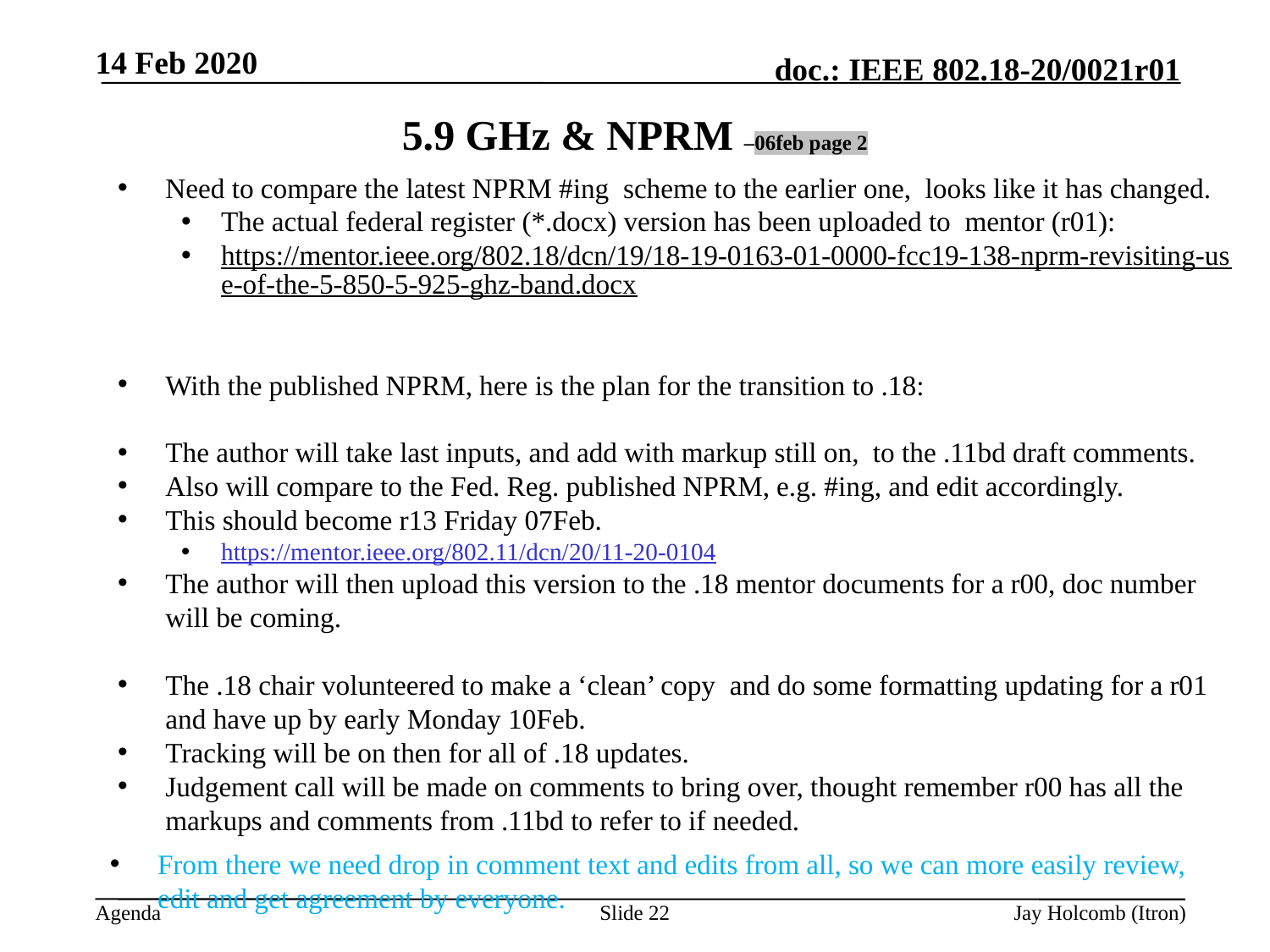

14 Feb 2020
# 5.9 GHz & NPRM –06feb page 2
Need to compare the latest NPRM #ing  scheme to the earlier one,  looks like it has changed.
The actual federal register (*.docx) version has been uploaded to  mentor (r01):
https://mentor.ieee.org/802.18/dcn/19/18-19-0163-01-0000-fcc19-138-nprm-revisiting-use-of-the-5-850-5-925-ghz-band.docx

With the published NPRM, here is the plan for the transition to .18:

The author will take last inputs, and add with markup still on,  to the .11bd draft comments.
Also will compare to the Fed. Reg. published NPRM, e.g. #ing, and edit accordingly.
This should become r13 Friday 07Feb.
https://mentor.ieee.org/802.11/dcn/20/11-20-0104
The author will then upload this version to the .18 mentor documents for a r00, doc number will be coming.

The .18 chair volunteered to make a ‘clean’ copy  and do some formatting updating for a r01 and have up by early Monday 10Feb.
Tracking will be on then for all of .18 updates.
Judgement call will be made on comments to bring over, thought remember r00 has all the markups and comments from .11bd to refer to if needed.
From there we need drop in comment text and edits from all, so we can more easily review, edit and get agreement by everyone.
Slide 22
Jay Holcomb (Itron)